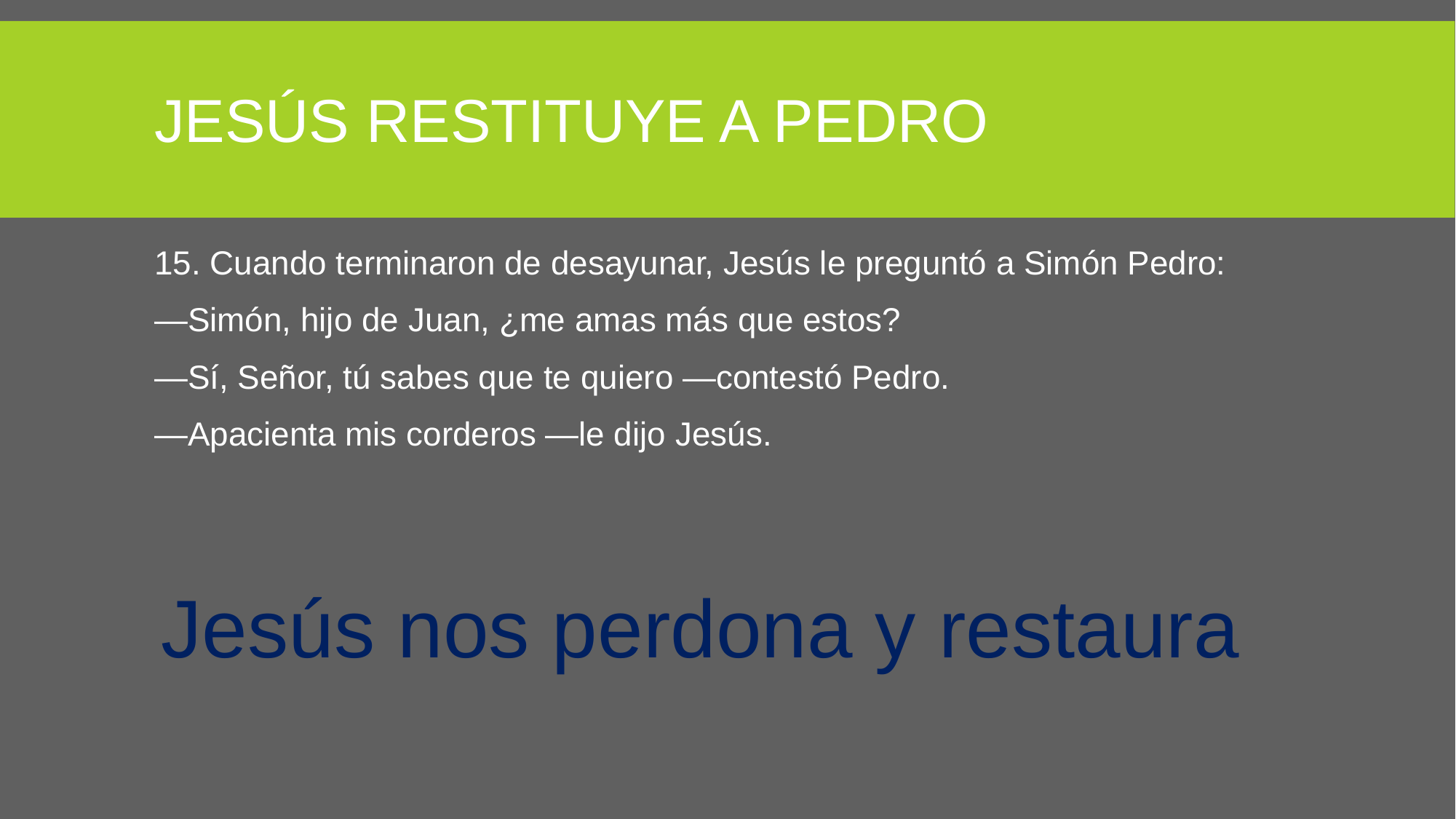

# Jesús restituye a Pedro
15. Cuando terminaron de desayunar, Jesús le preguntó a Simón Pedro:
—Simón, hijo de Juan, ¿me amas más que estos?
—Sí, Señor, tú sabes que te quiero —contestó Pedro.
—Apacienta mis corderos —le dijo Jesús.
Jesús nos perdona y restaura